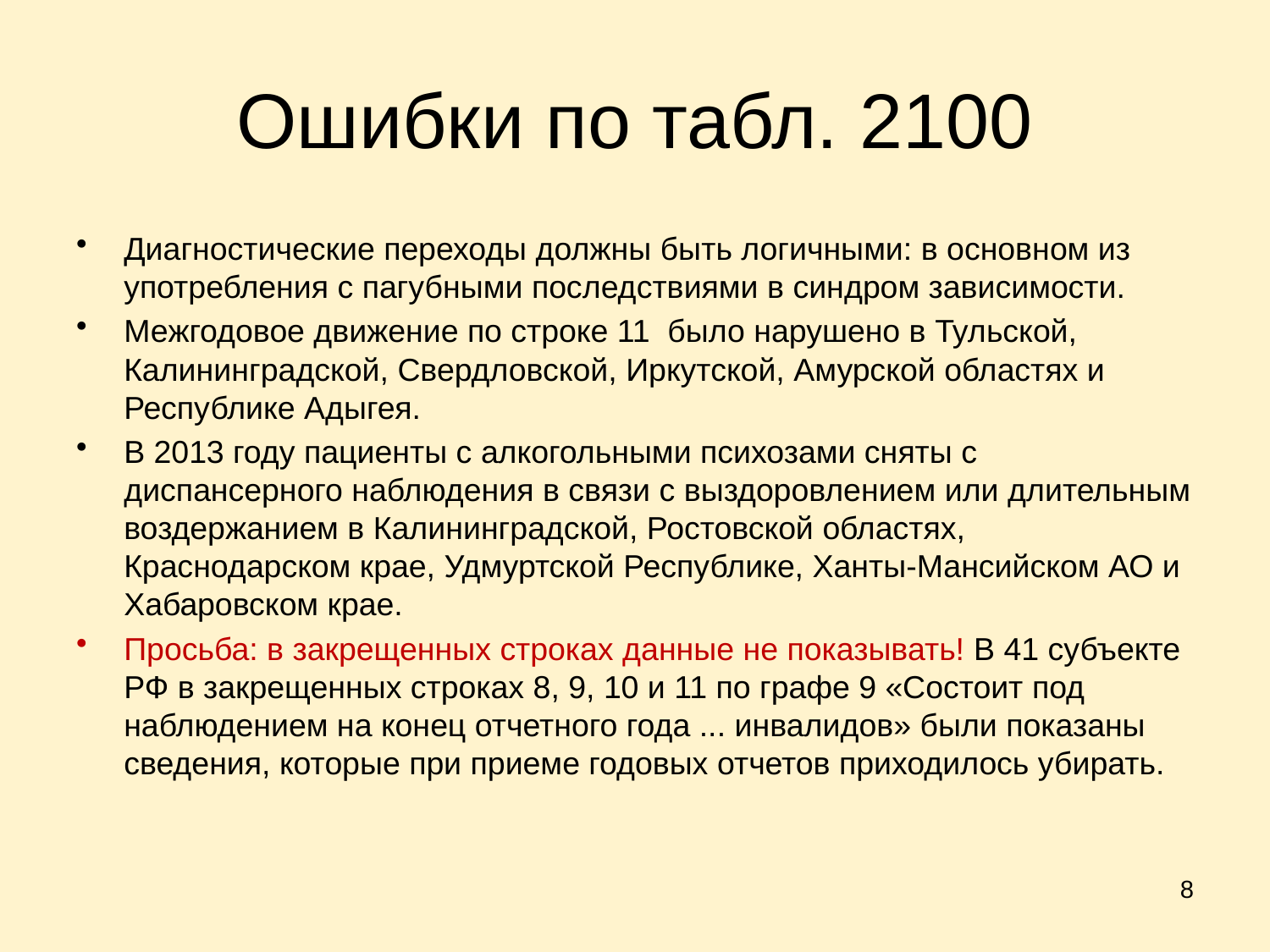

# Ошибки по табл. 2100
Диагностические переходы должны быть логичными: в основном из употребления с пагубными последствиями в синдром зависимости.
Межгодовое движение по строке 11  было нарушено в Тульской, Калининградской, Свердловской, Иркутской, Амурской областях и Республике Адыгея.
В 2013 году пациенты с алкогольными психозами сняты с диспансерного наблюдения в связи с выздоровлением или длительным воздержанием в Калининградской, Ростовской областях, Краснодарском крае, Удмуртской Республике, Ханты-Мансийском АО и Хабаровском крае.
Просьба: в закрещенных строках данные не показывать! В 41 субъекте РФ в закрещенных строках 8, 9, 10 и 11 по графе 9 «Состоит под наблюдением на конец отчетного года ... инвалидов» были показаны сведения, которые при приеме годовых отчетов приходилось убирать.
8